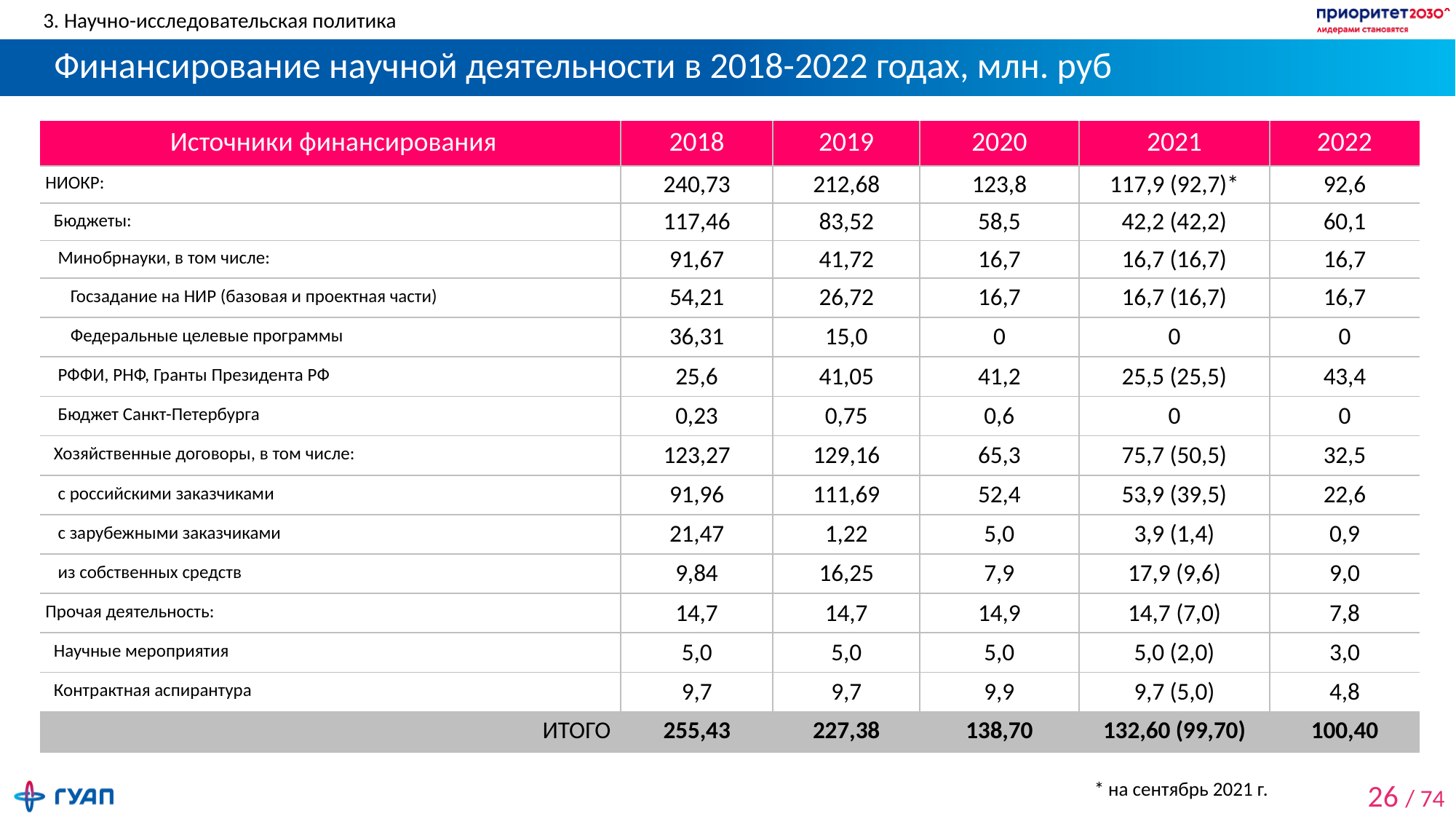

3. Научно-исследовательская политика
# Финансирование научной деятельности в 2018-2022 годах, млн. руб
| Источники финансирования | 2018 | 2019 | 2020 | 2021 | 2022 |
| --- | --- | --- | --- | --- | --- |
| НИОКР: | 240,73 | 212,68 | 123,8 | 117,9 (92,7)\* | 92,6 |
| Бюджеты: | 117,46 | 83,52 | 58,5 | 42,2 (42,2) | 60,1 |
| Минобрнауки, в том числе: | 91,67 | 41,72 | 16,7 | 16,7 (16,7) | 16,7 |
| Госзадание на НИР (базовая и проектная части) | 54,21 | 26,72 | 16,7 | 16,7 (16,7) | 16,7 |
| Федеральные целевые программы | 36,31 | 15,0 | 0 | 0 | 0 |
| РФФИ, РНФ, Гранты Президента РФ | 25,6 | 41,05 | 41,2 | 25,5 (25,5) | 43,4 |
| Бюджет Санкт-Петербурга | 0,23 | 0,75 | 0,6 | 0 | 0 |
| Хозяйственные договоры, в том числе: | 123,27 | 129,16 | 65,3 | 75,7 (50,5) | 32,5 |
| с российскими заказчиками | 91,96 | 111,69 | 52,4 | 53,9 (39,5) | 22,6 |
| с зарубежными заказчиками | 21,47 | 1,22 | 5,0 | 3,9 (1,4) | 0,9 |
| из собственных средств | 9,84 | 16,25 | 7,9 | 17,9 (9,6) | 9,0 |
| Прочая деятельность: | 14,7 | 14,7 | 14,9 | 14,7 (7,0) | 7,8 |
| Научные мероприятия | 5,0 | 5,0 | 5,0 | 5,0 (2,0) | 3,0 |
| Контрактная аспирантура | 9,7 | 9,7 | 9,9 | 9,7 (5,0) | 4,8 |
| ИТОГО | 255,43 | 227,38 | 138,70 | 132,60 (99,70) | 100,40 |
* на сентябрь 2021 г.